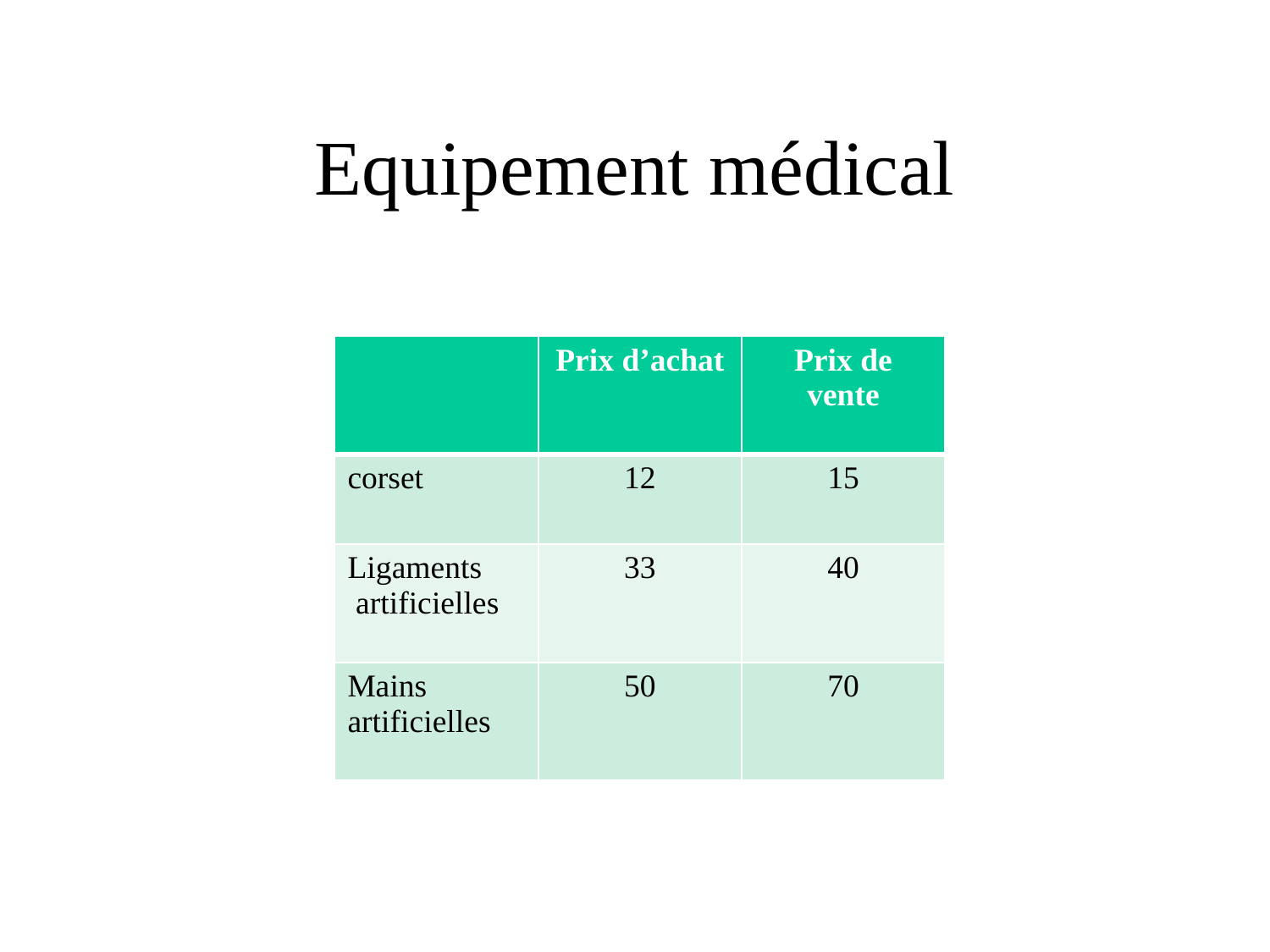

# Equipement médical
|  | Prix d’achat | Prix de vente |
| --- | --- | --- |
| corset | 12 | 15 |
| Ligaments artificielles | 33 | 40 |
| Mains artificielles | 50 | 70 |